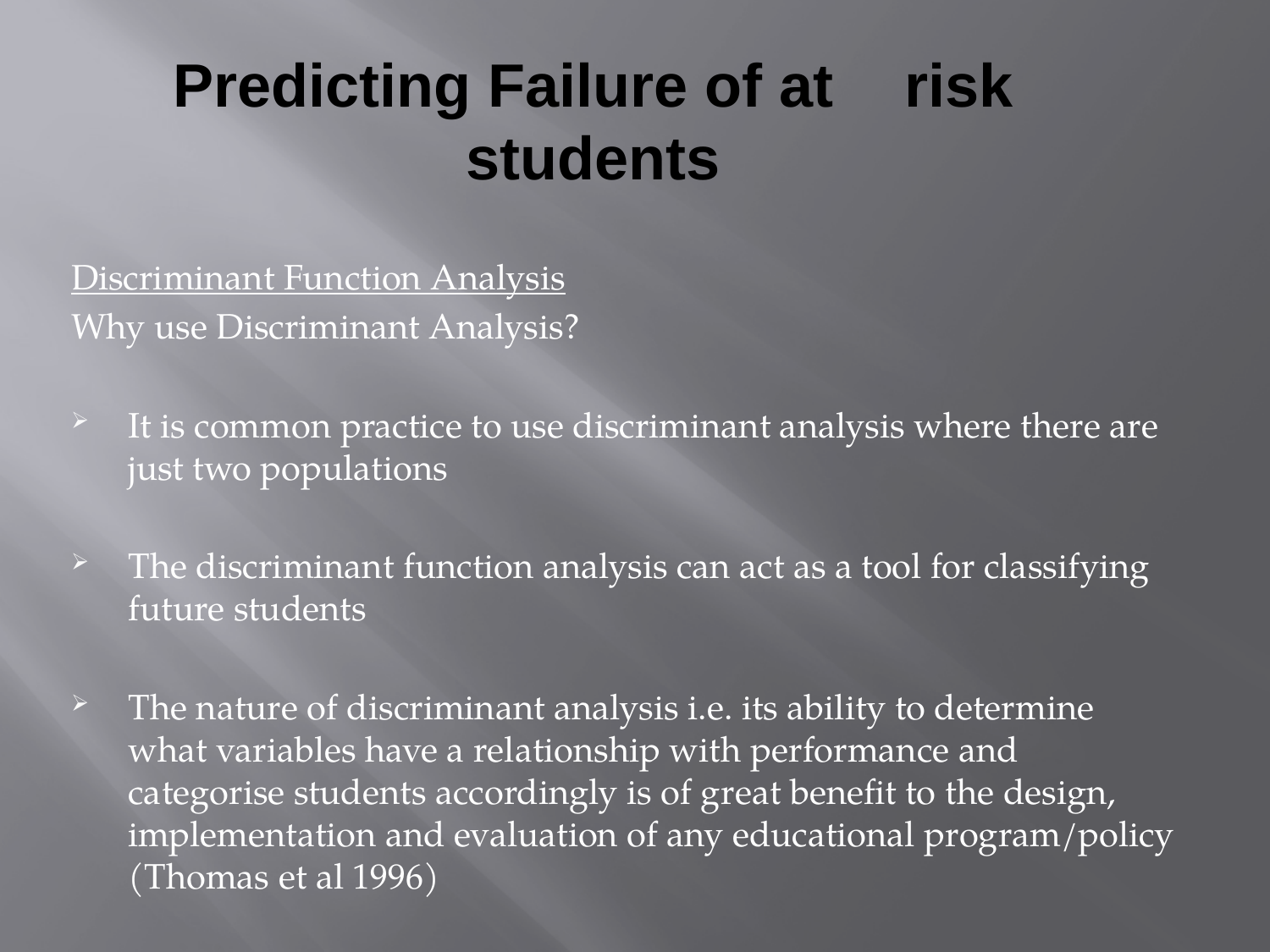

# Predicting Failure of at 			risk students
Discriminant Function Analysis
Why use Discriminant Analysis?

It is common practice to use discriminant analysis where there are just two populations

The discriminant function analysis can act as a tool for classifying future students

The nature of discriminant analysis i.e. its ability to determine what variables have a relationship with performance and categorise students accordingly is of great benefit to the design, implementation and evaluation of any educational program/policy (Thomas et al 1996)